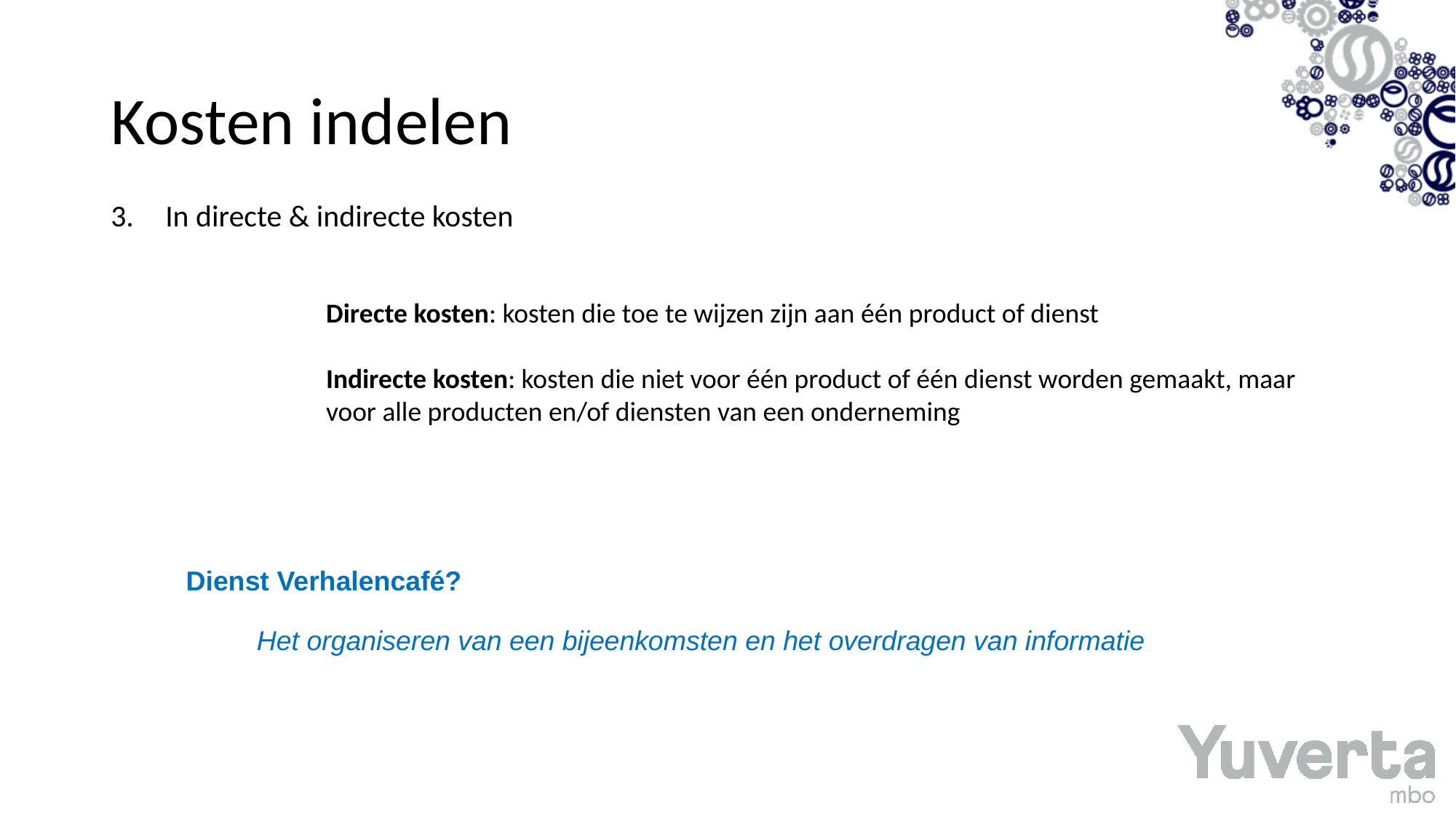

# Kosten indelen
In directe & indirecte kosten
Directe kosten: kosten die toe te wijzen zijn aan één product of dienst

Indirecte kosten: kosten die niet voor één product of één dienst worden gemaakt, maar voor alle producten en/of diensten van een onderneming
Dienst Verhalencafé?
Het organiseren van een bijeenkomsten en het overdragen van informatie